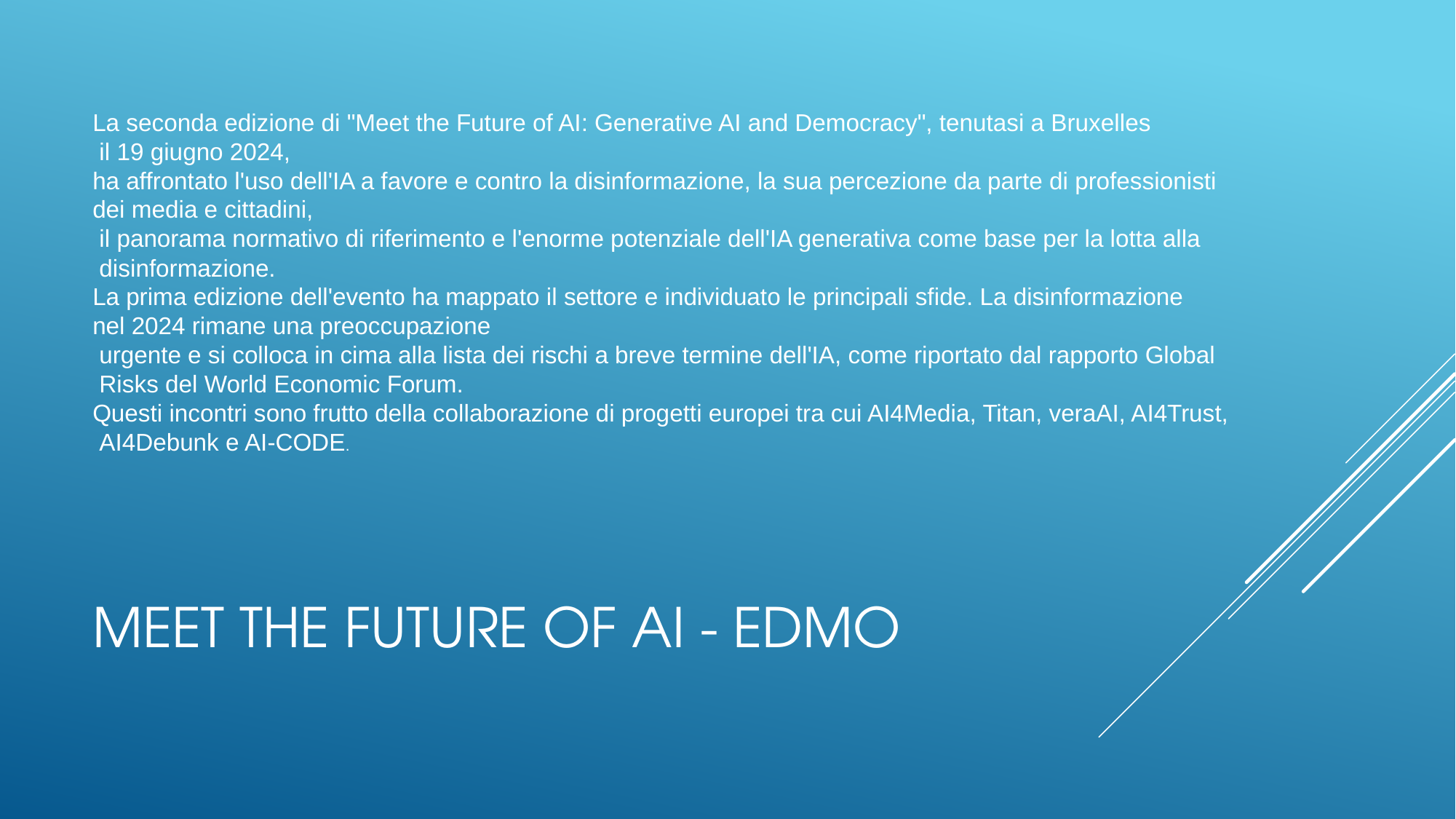

La seconda edizione di "Meet the Future of AI: Generative AI and Democracy", tenutasi a Bruxelles
 il 19 giugno 2024,
ha affrontato l'uso dell'IA a favore e contro la disinformazione, la sua percezione da parte di professionisti
dei media e cittadini,
 il panorama normativo di riferimento e l'enorme potenziale dell'IA generativa come base per la lotta alla
 disinformazione.
La prima edizione dell'evento ha mappato il settore e individuato le principali sfide. La disinformazione
nel 2024 rimane una preoccupazione
 urgente e si colloca in cima alla lista dei rischi a breve termine dell'IA, come riportato dal rapporto Global
 Risks del World Economic Forum.
Questi incontri sono frutto della collaborazione di progetti europei tra cui AI4Media, Titan, veraAI, AI4Trust,
 AI4Debunk e AI-CODE.

# MEET THE FUTURE OF AI - EDMO